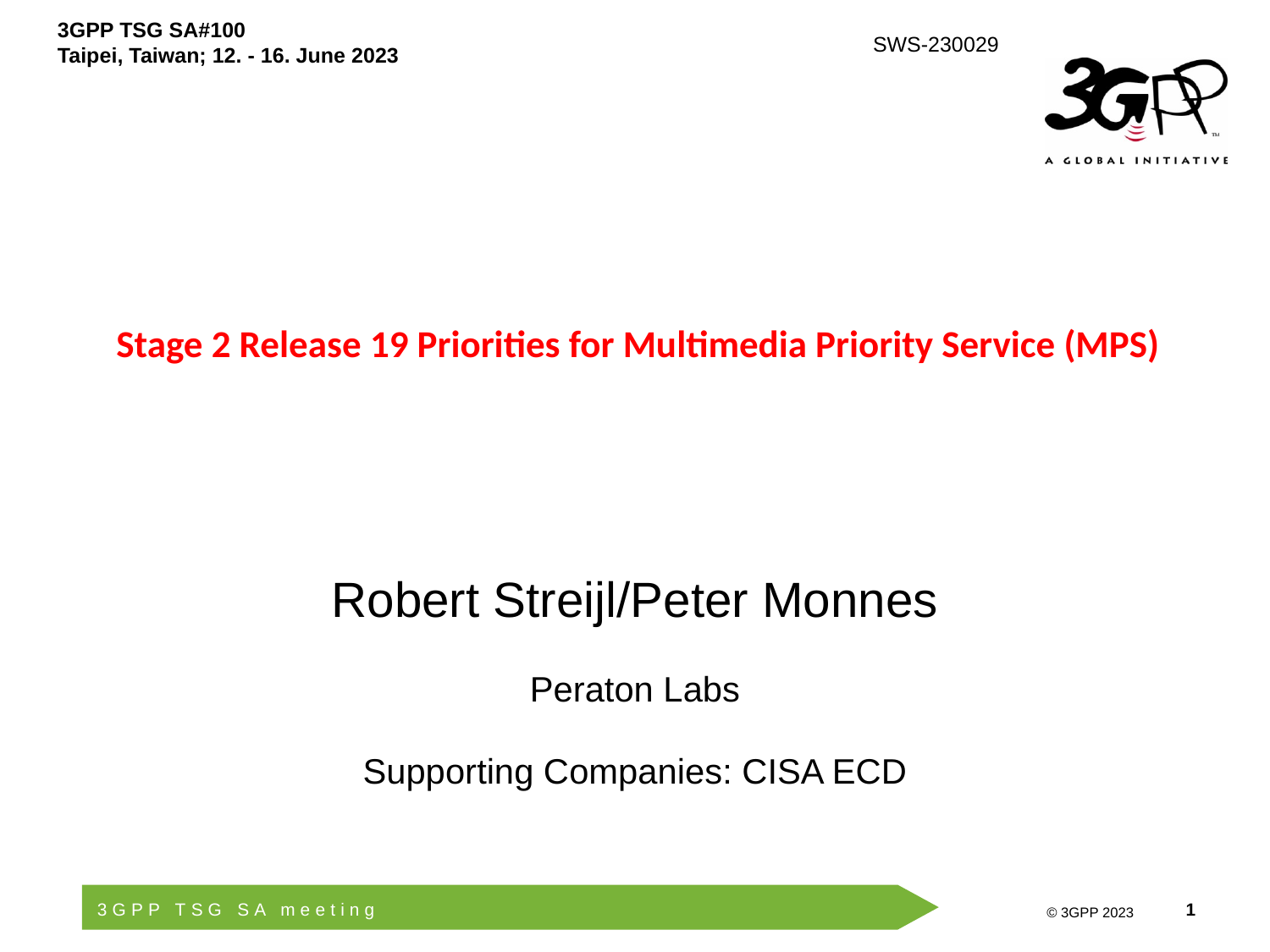

# Stage 2 Release 19 Priorities for Multimedia Priority Service (MPS)
Robert Streijl/Peter Monnes

Peraton Labs

Supporting Companies: CISA ECD